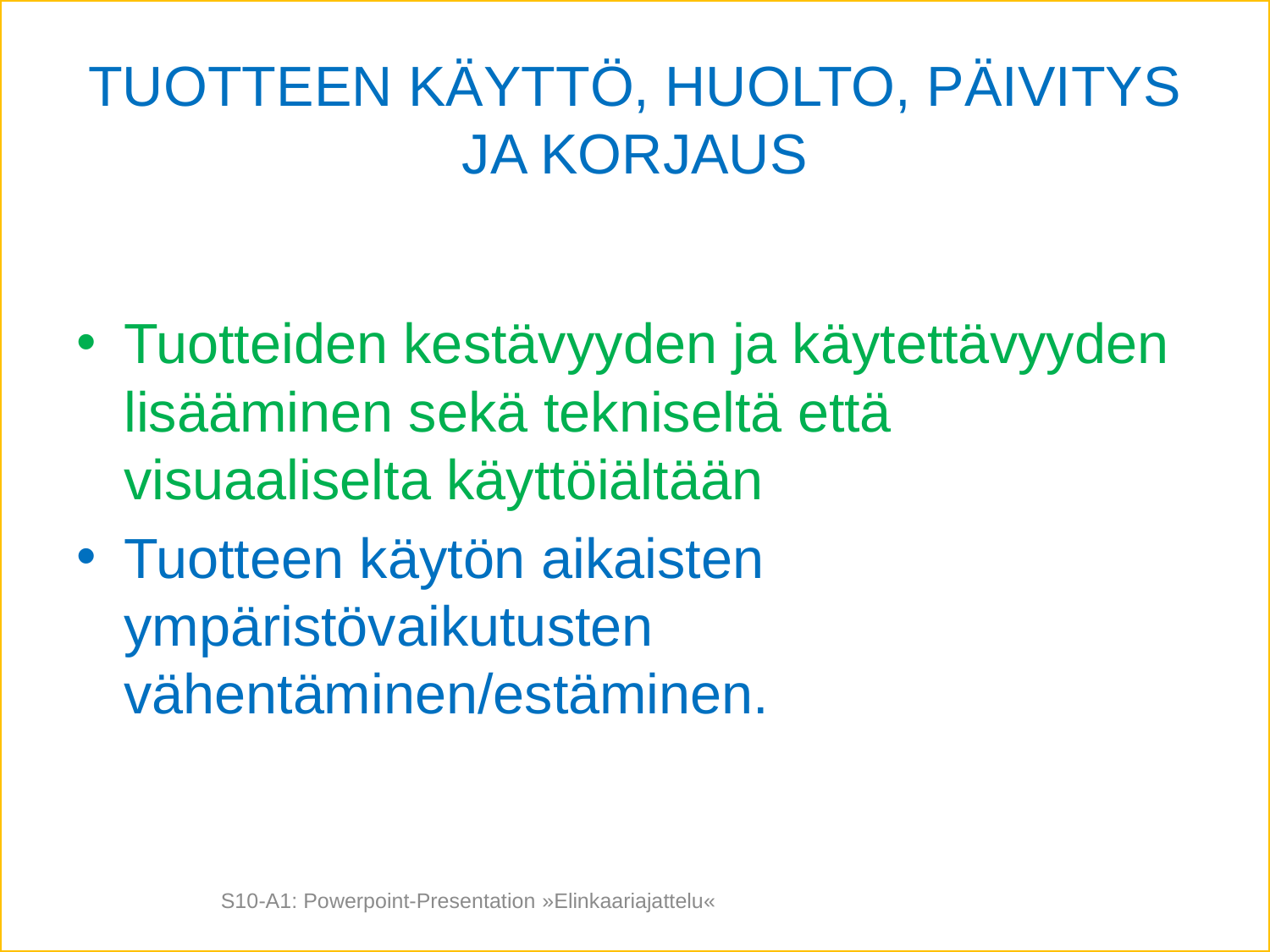

# TUOTTEEN KÄYTTÖ, HUOLTO, PÄIVITYS JA KORJAUS

Tuotteiden kestävyyden ja käytettävyyden lisääminen sekä tekniseltä että visuaaliselta käyttöiältään
Tuotteen käytön aikaisten ympäristövaikutusten vähentäminen/estäminen.

S10-A1: Powerpoint-Presentation »Elinkaariajattelu«